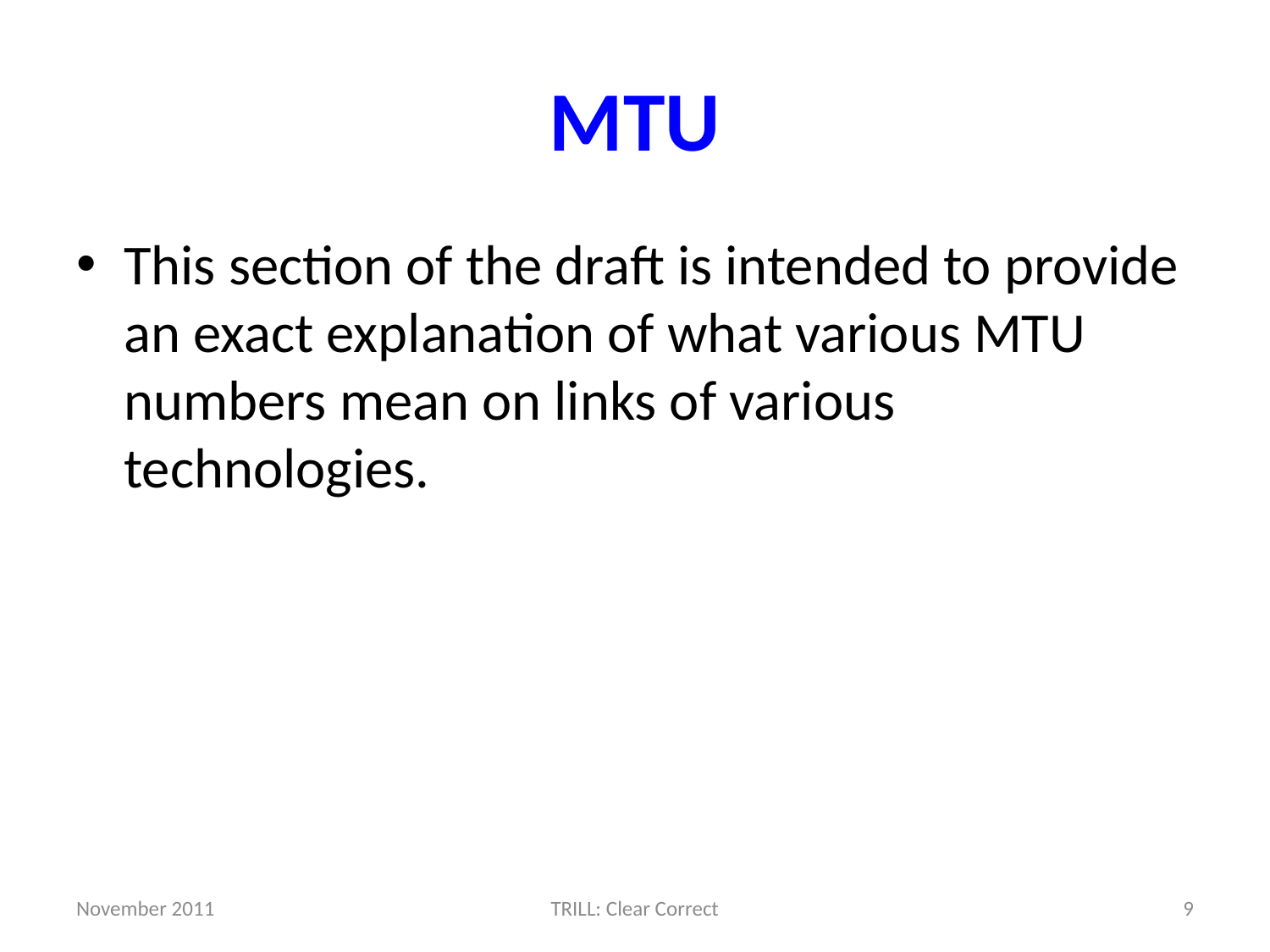

# MTU
This section of the draft is intended to provide an exact explanation of what various MTU numbers mean on links of various technologies.

November 2011
TRILL: Clear Correct
9